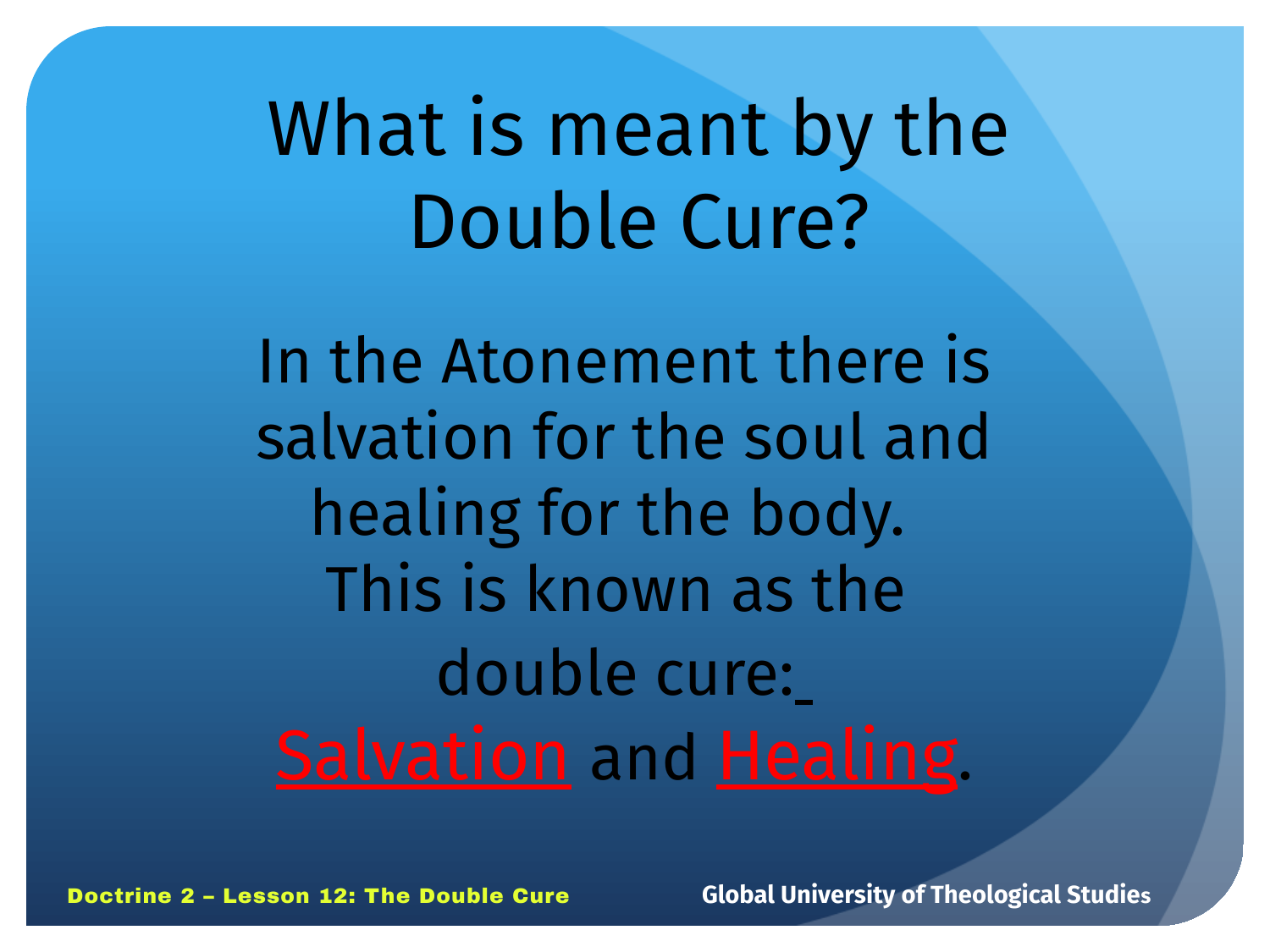

What is meant by the
Double Cure?
In the Atonement there is salvation for the soul and healing for the body.
This is known as the
double cure:
Salvation and Healing.
Doctrine 2 – Lesson 12: The Double Cure		Global University of Theological Studies